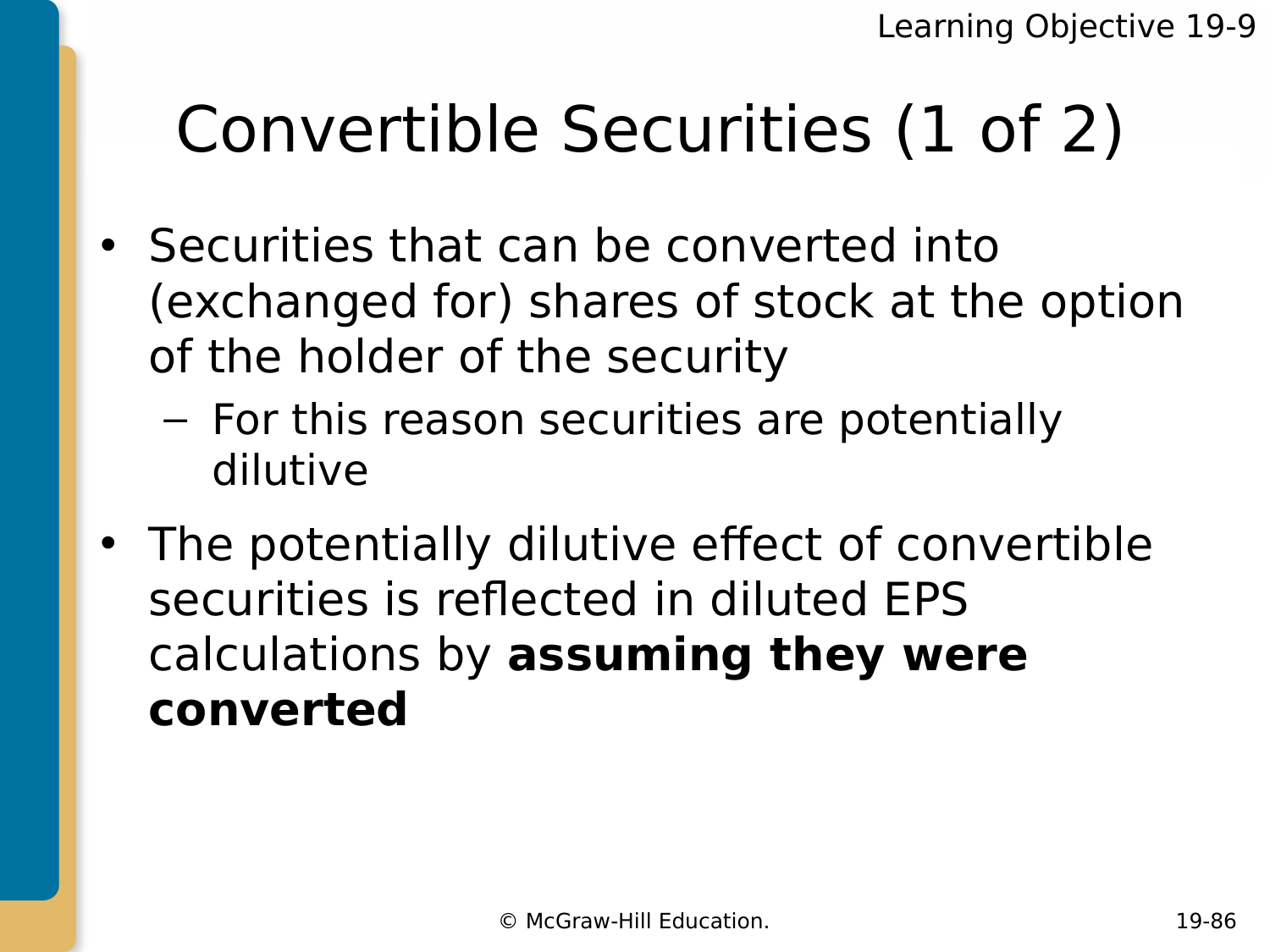

Learning Objective 19-9
# Convertible Securities (1 of 2)
Securities that can be converted into (exchanged for) shares of stock at the option of the holder of the security
For this reason securities are potentially dilutive
The potentially dilutive effect of convertible securities is reflected in diluted EPS calculations by assuming they were converted